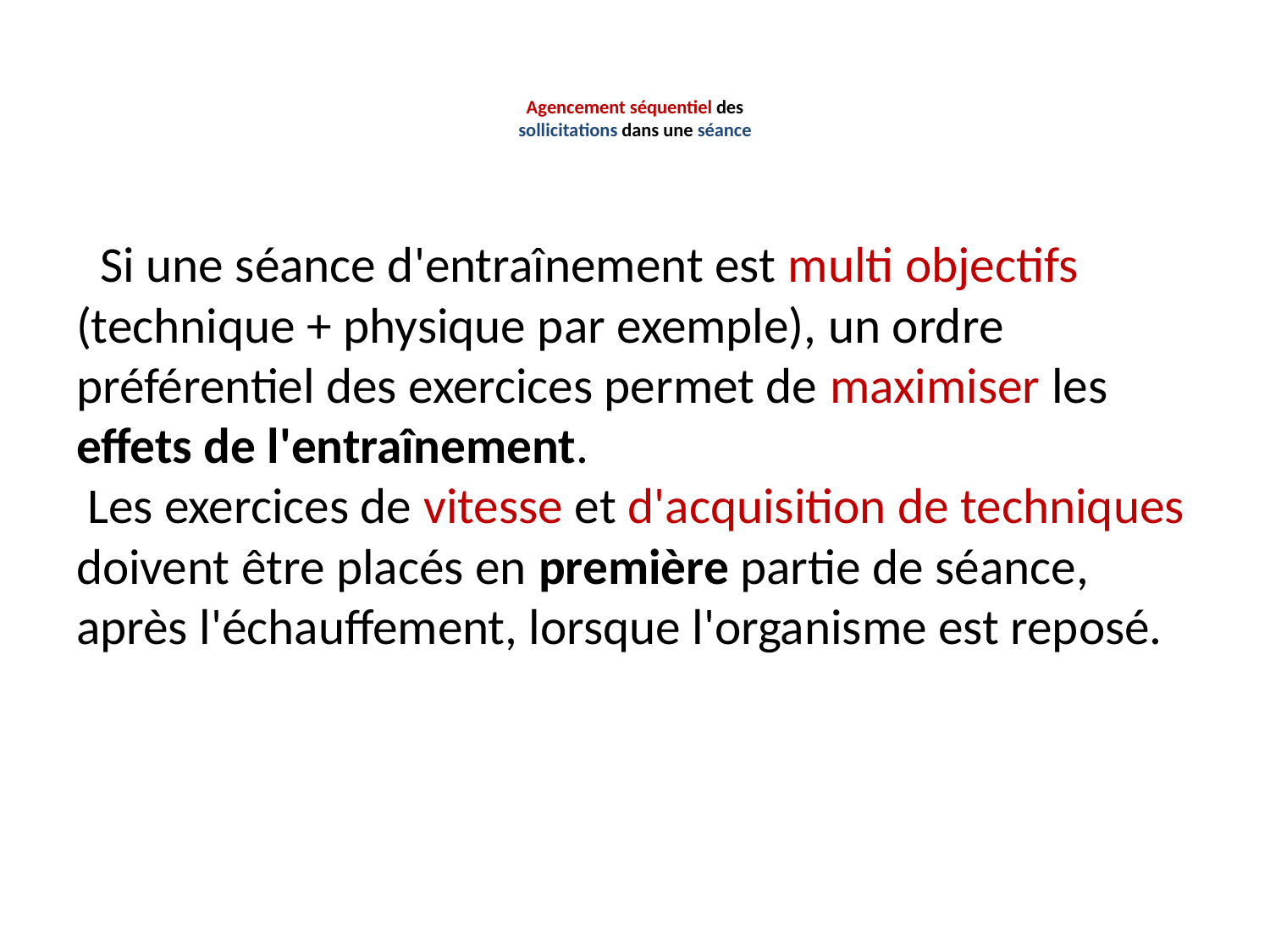

# Agencement séquentiel des sollicitations dans une séance
  Si une séance d'entraînement est multi objectifs (technique + physique par exemple), un ordre préférentiel des exercices permet de maximiser les effets de l'entraînement.
 Les exercices de vitesse et d'acquisition de techniques doivent être placés en première partie de séance, après l'échauffement, lorsque l'organisme est reposé.